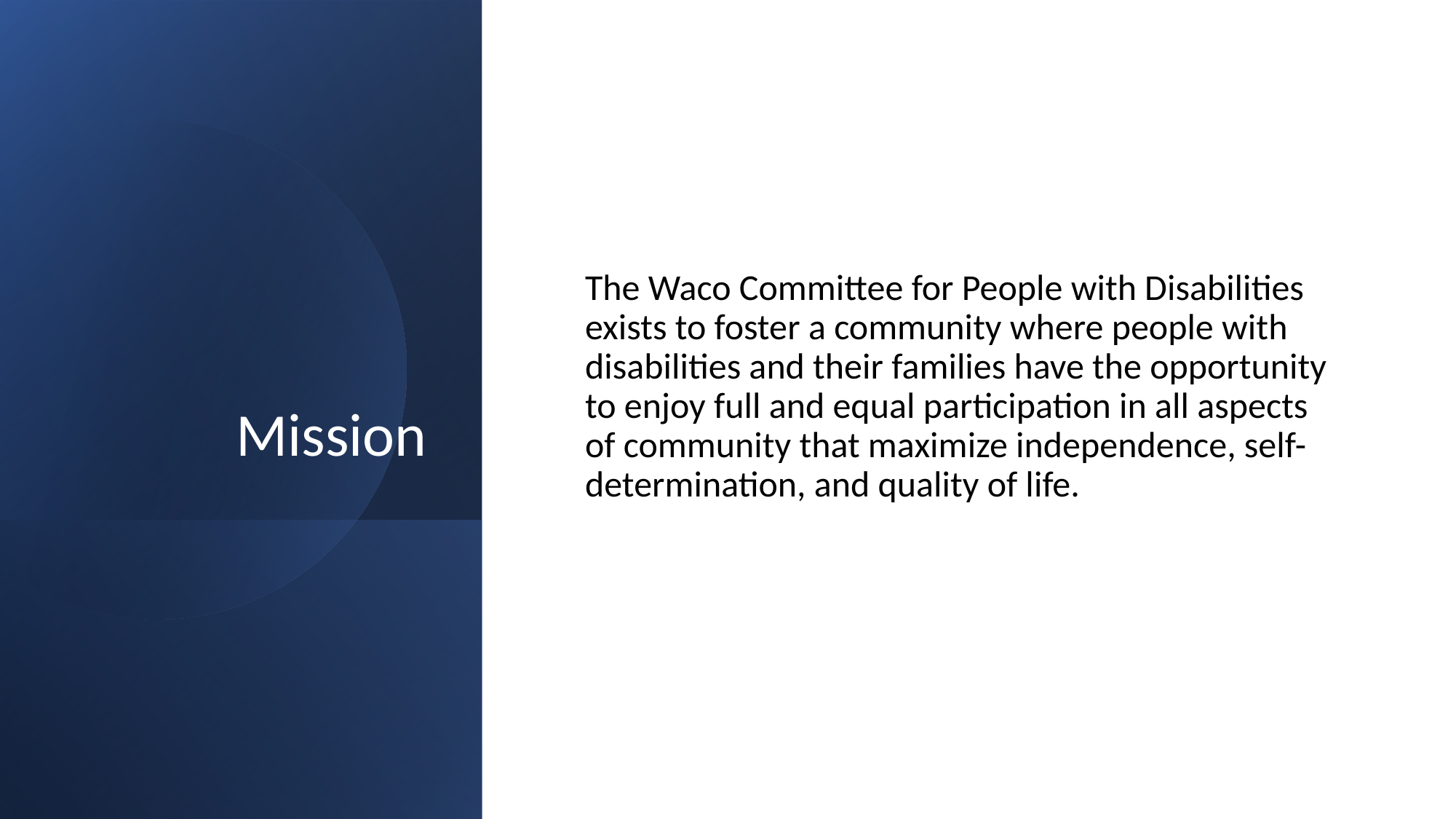

# Mission
The Waco Committee for People with Disabilities exists to foster a community where people with disabilities and their families have the opportunity to enjoy full and equal participation in all aspects of community that maximize independence, self-determination, and quality of life.